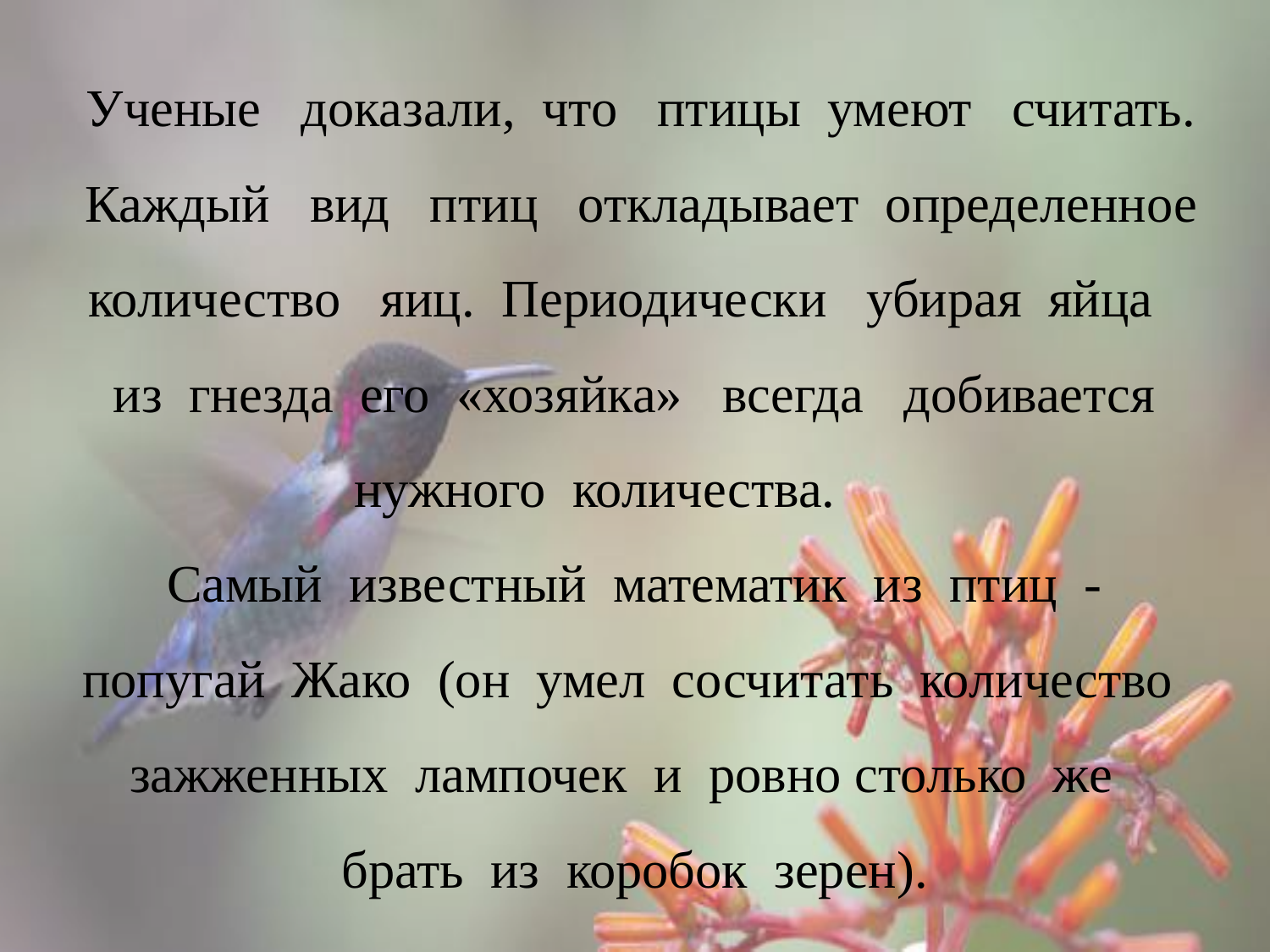

Ученые   доказали,  что   птицы  умеют   считать.
   Каждый   вид   птиц   откладывает  определенное   количество   яиц.  Периодически   убирая  яйца
из  гнезда  его  «хозяйка»   всегда   добивается нужного  количества.
Самый  известный  математик  из  птиц  -
попугай  Жако  (он  умел  сосчитать  количество  зажженных  лампочек  и  ровно столько  же
брать  из  коробок  зерен).
#